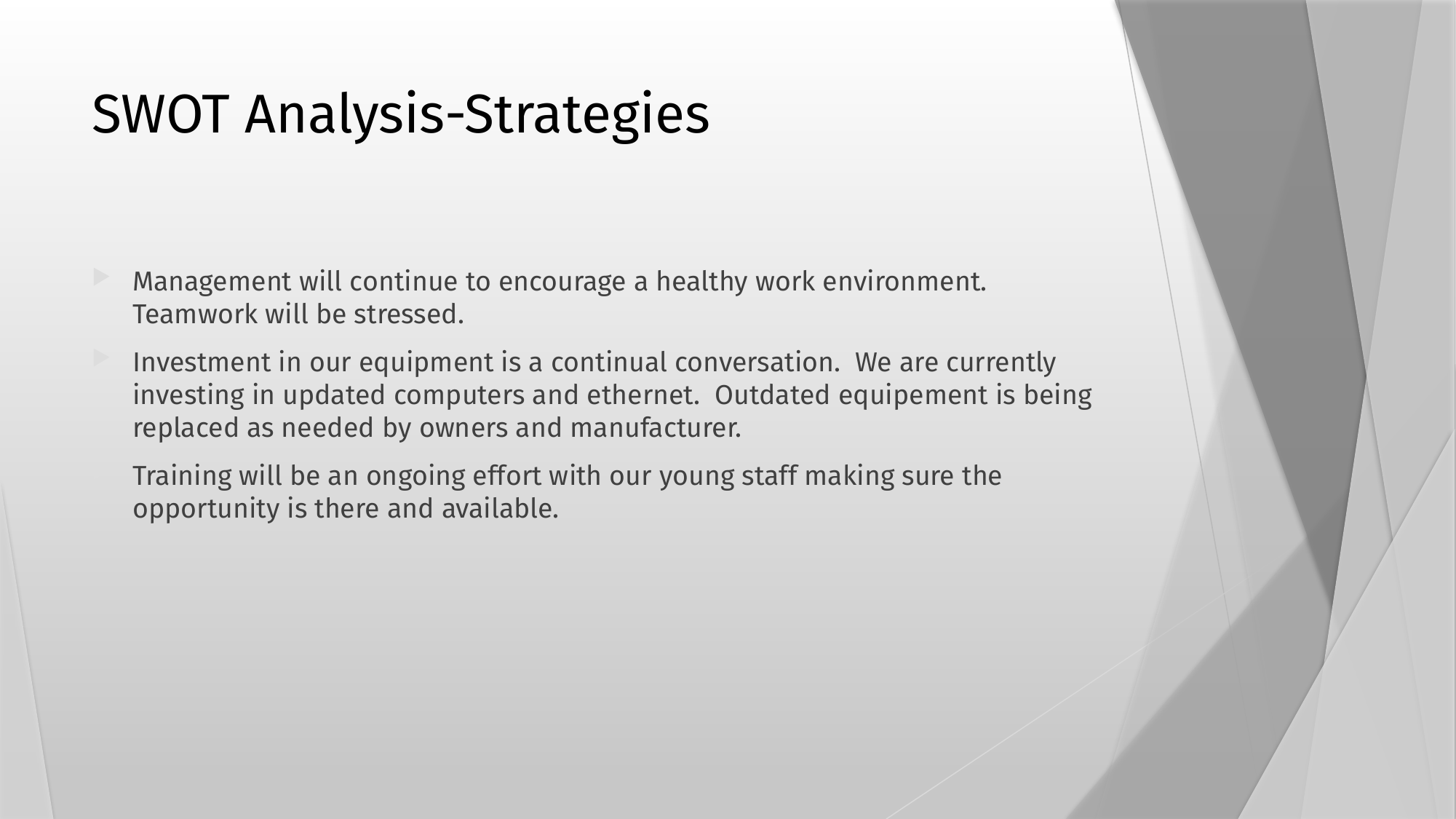

# SWOT Analysis-Strategies
Management will continue to encourage a healthy work environment.  Teamwork will be stressed.
Investment in our equipment is a continual conversation.  We are currently investing in updated computers and ethernet.  Outdated equipement is being replaced as needed by owners and manufacturer.
Training will be an ongoing effort with our young staff making sure the opportunity is there and available.